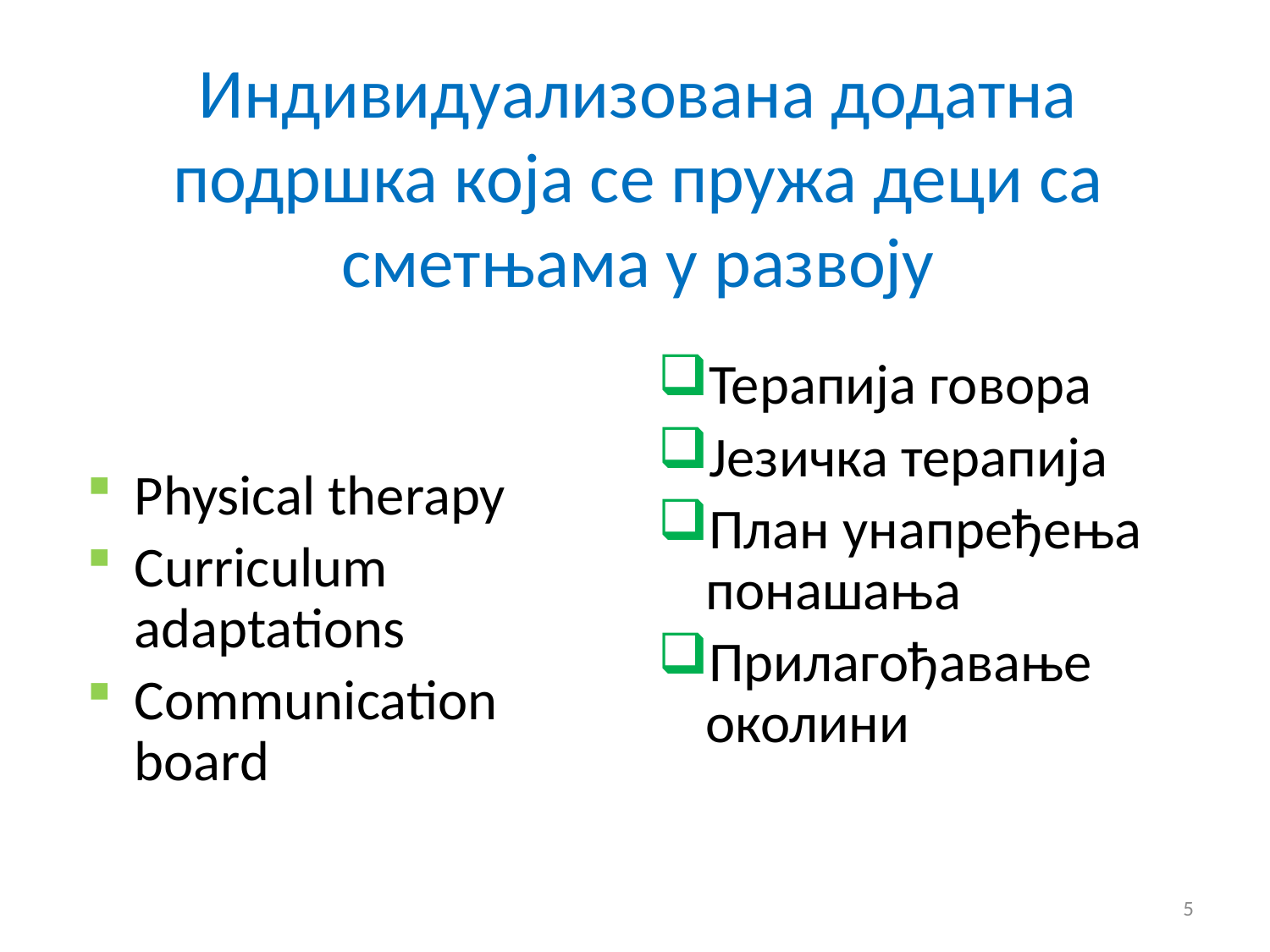

# Индивидуализована додатна подршка која се пружа деци са сметњама у развоју
Терапија говора
Језичка терапија
План унапређења понашања
Прилагођавање околини

Physical therapy
Curriculum adaptations
Communication board

5